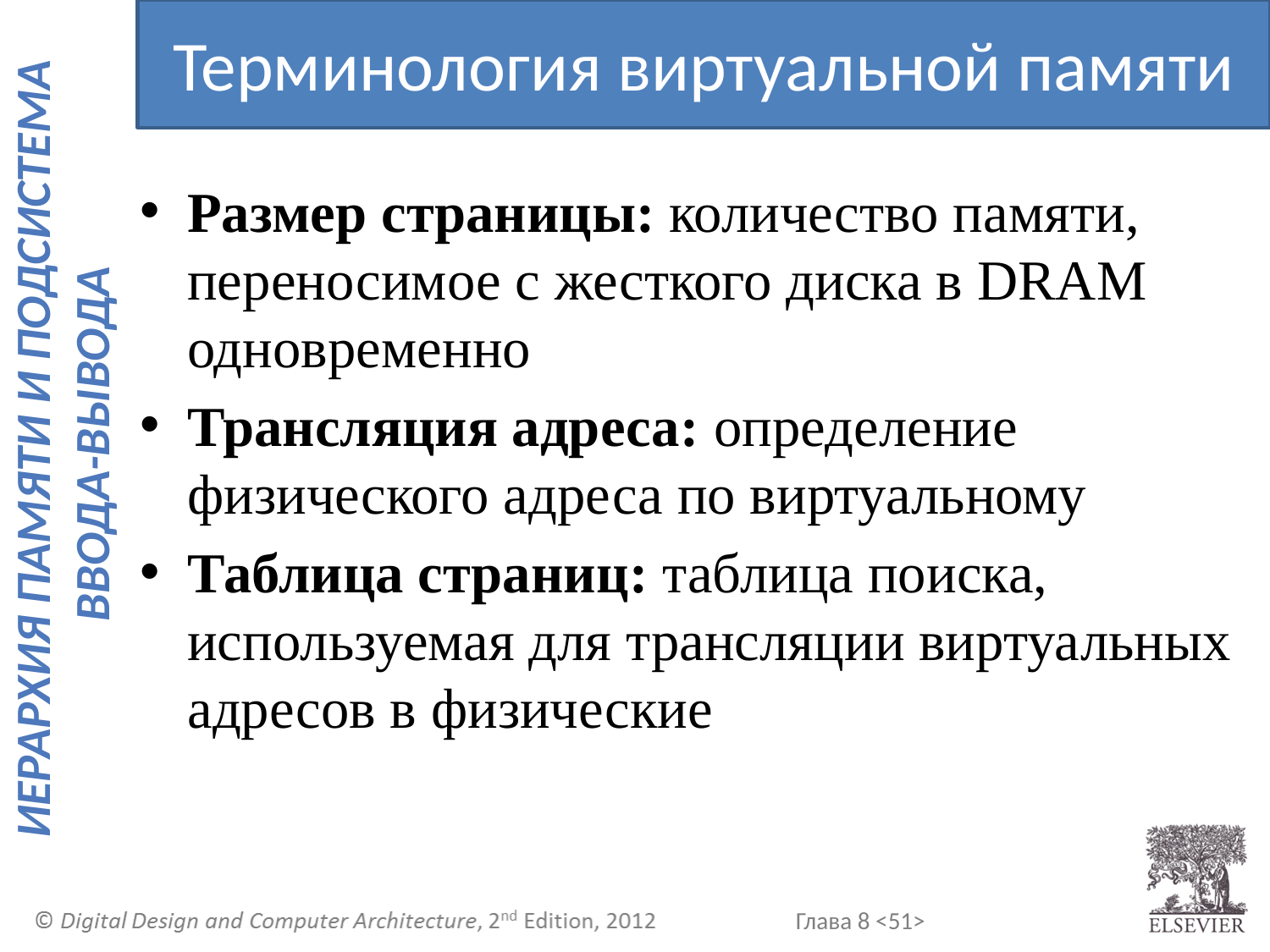

Терминология виртуальной памяти

Размер страницы: количество памяти, переносимое с жесткого диска в DRAM одновременно
Трансляция адреса: определение физического адреса по виртуальному
Таблица страниц: таблица поиска, используемая для трансляции виртуальных адресов в физические